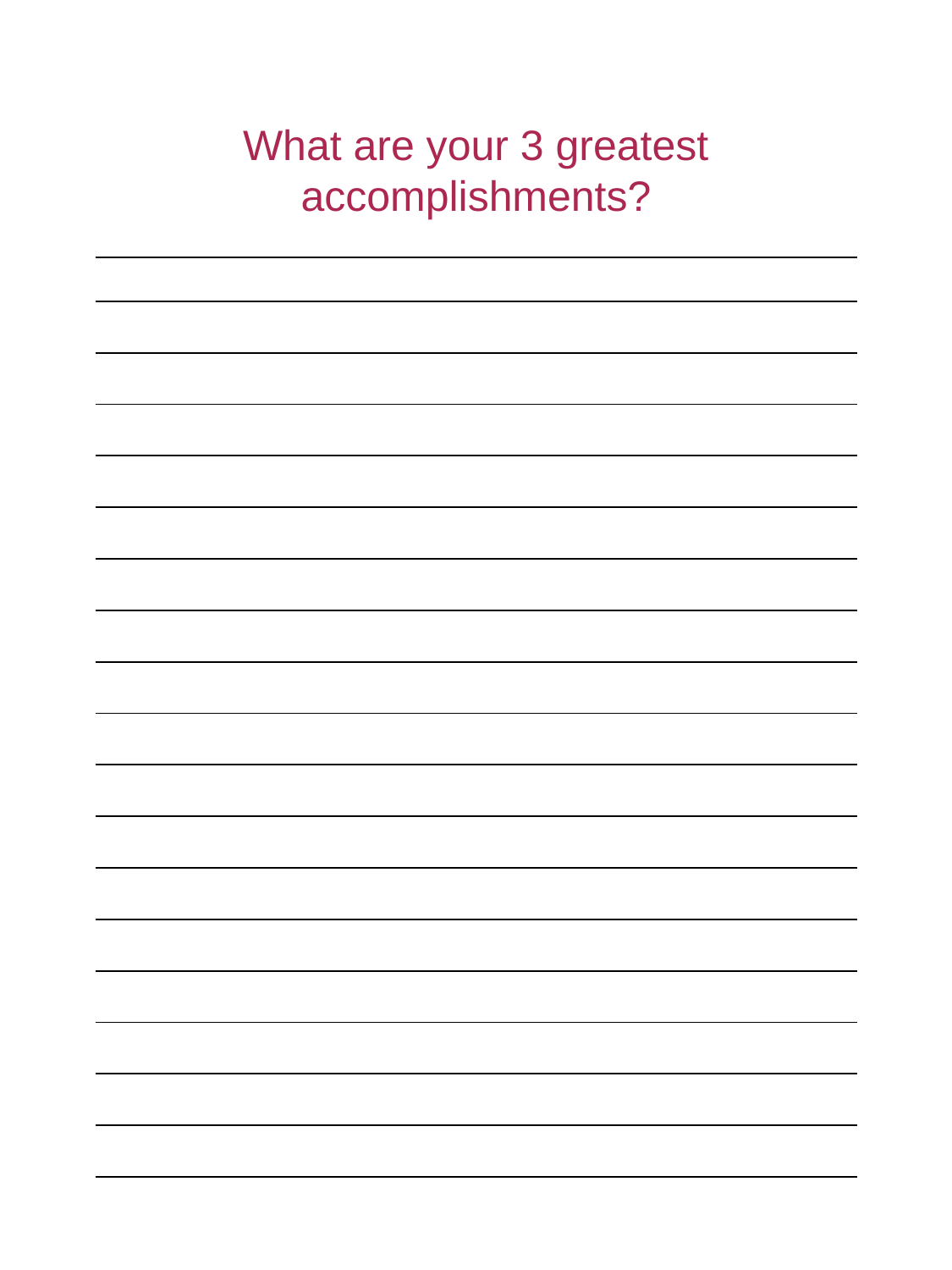

What are your 3 greatest accomplishments?
|  |
| --- |
|  |
|  |
|  |
|  |
|  |
|  |
|  |
|  |
|  |
|  |
|  |
|  |
|  |
|  |
|  |
|  |
|  |